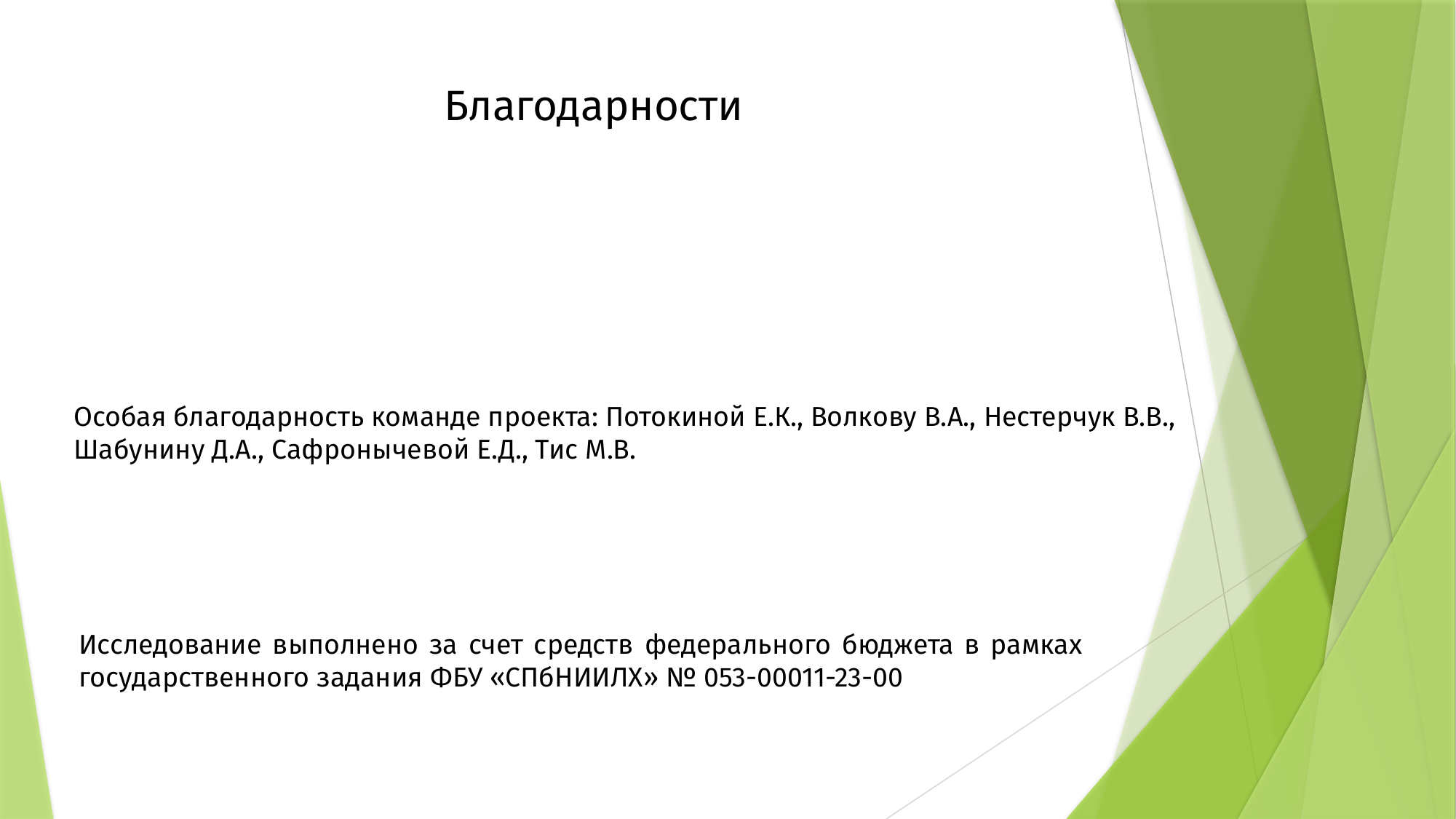

# Благодарности
Особая благодарность команде проекта: Потокиной Е.К., Волкову В.А., Нестерчук В.В., Шабунину Д.А., Сафронычевой Е.Д., Тис М.В.
Исследование выполнено за счет средств федерального бюджета в рамках государственного задания ФБУ «СПбНИИЛХ» № 053-00011-23-00